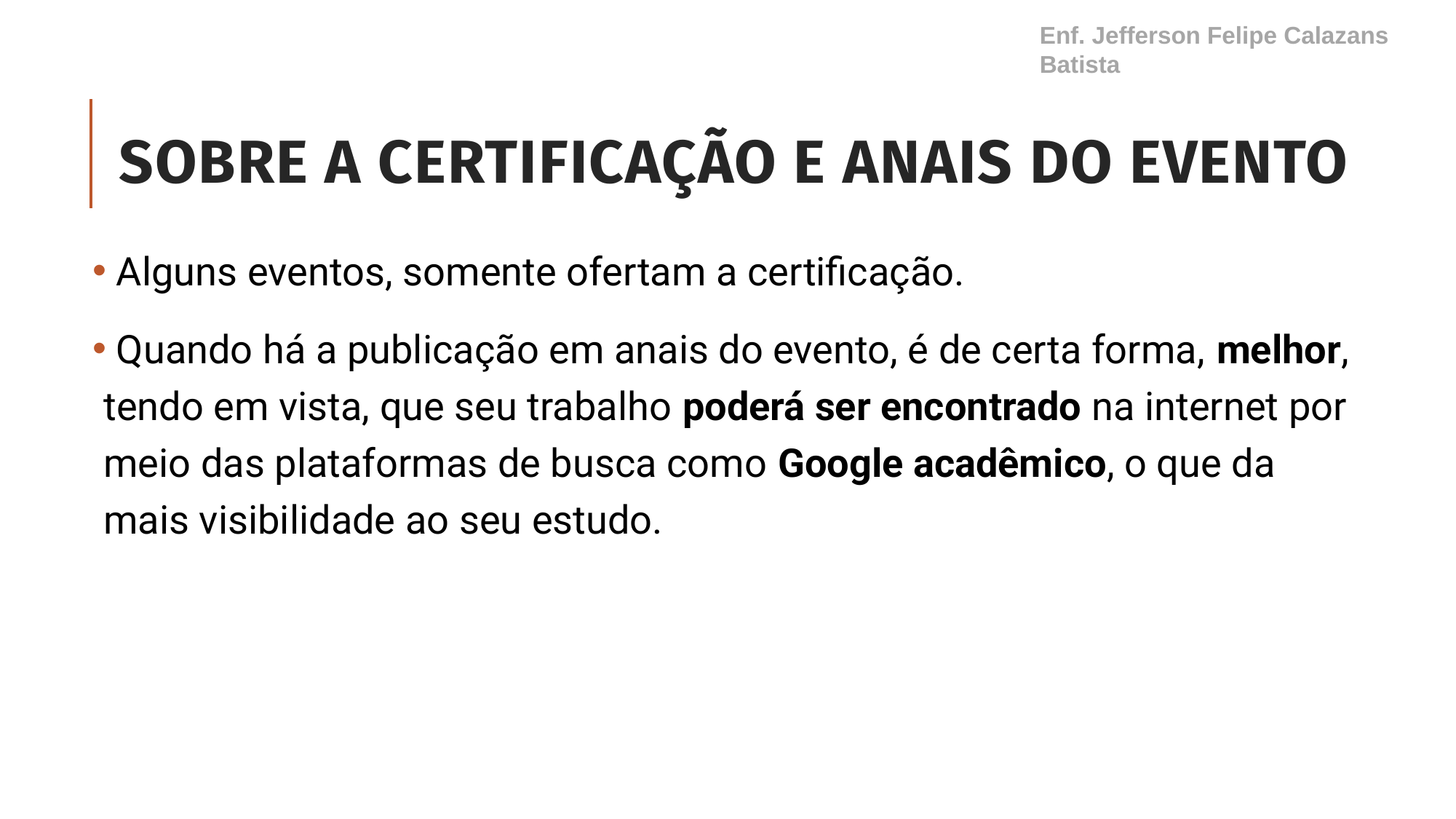

Enf. Jefferson Felipe Calazans Batista
# Sobre a certificação e anais do evento
 Alguns eventos, somente ofertam a certificação.
 Quando há a publicação em anais do evento, é de certa forma, melhor, tendo em vista, que seu trabalho poderá ser encontrado na internet por meio das plataformas de busca como Google acadêmico, o que da mais visibilidade ao seu estudo.